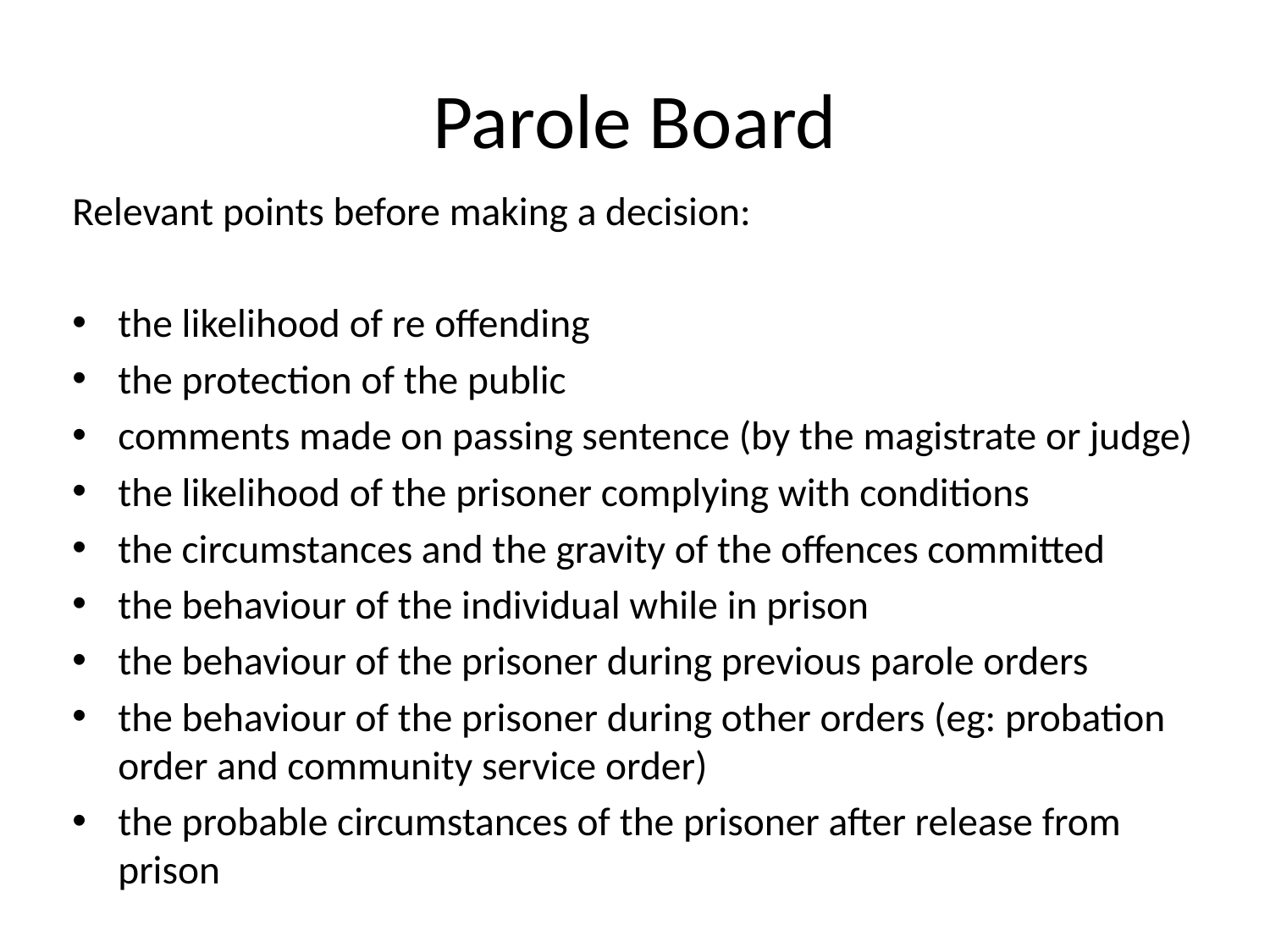

# Parole Board
Relevant points before making a decision:

the likelihood of re offending
the protection of the public
comments made on passing sentence (by the magistrate or judge)
the likelihood of the prisoner complying with conditions
the circumstances and the gravity of the offences committed
the behaviour of the individual while in prison
the behaviour of the prisoner during previous parole orders
the behaviour of the prisoner during other orders (eg: probation order and community service order)
the probable circumstances of the prisoner after release from prison